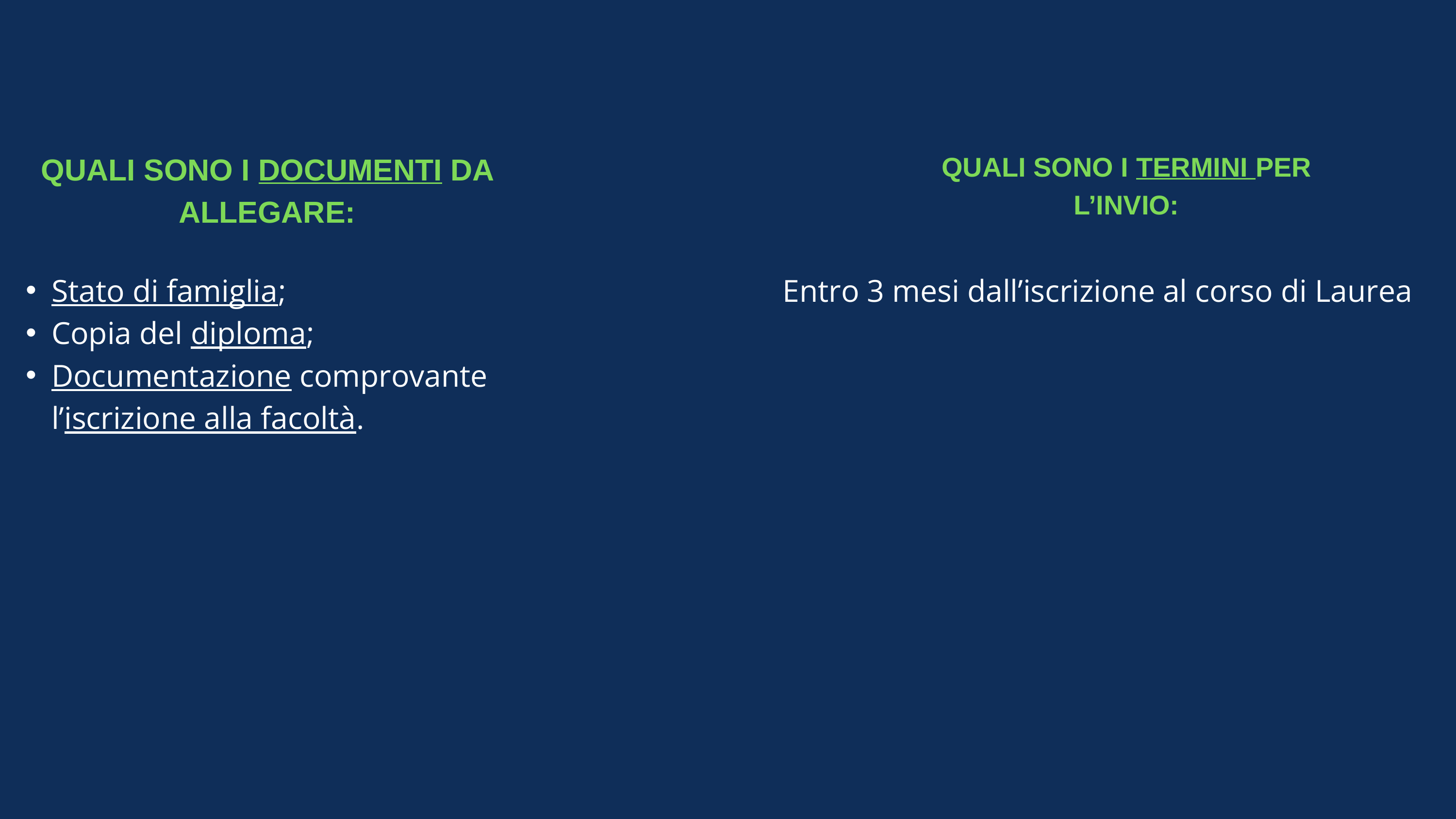

QUALI SONO I DOCUMENTI DA ALLEGARE:
QUALI SONO I TERMINI PER L’INVIO:
Stato di famiglia;
Copia del diploma;
Documentazione comprovante l’iscrizione alla facoltà.
Entro 3 mesi dall’iscrizione al corso di Laurea